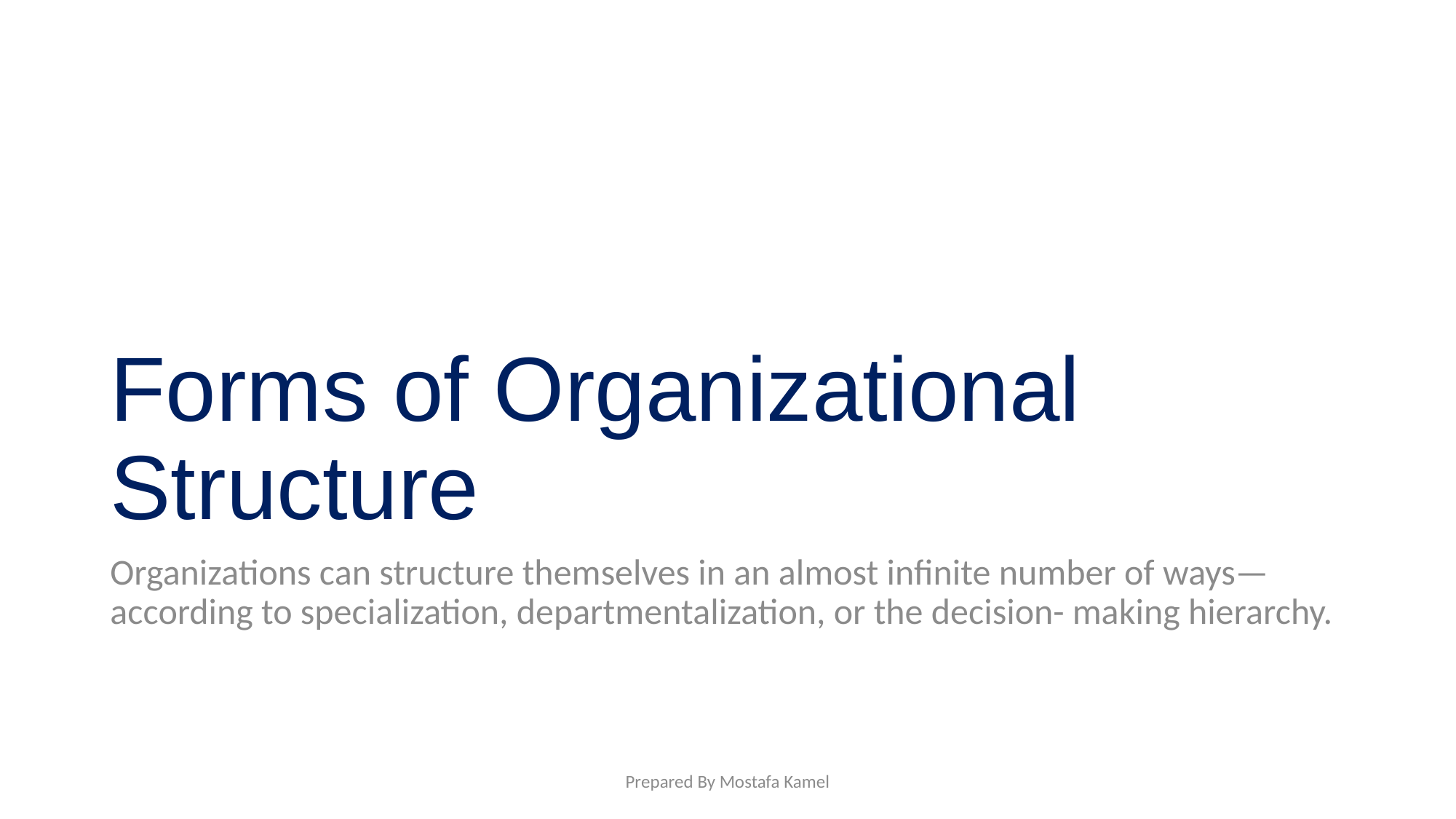

# Forms of Organizational Structure
Organizations can structure themselves in an almost infinite number of ways—according to specialization, departmentalization, or the decision- making hierarchy.
Prepared By Mostafa Kamel